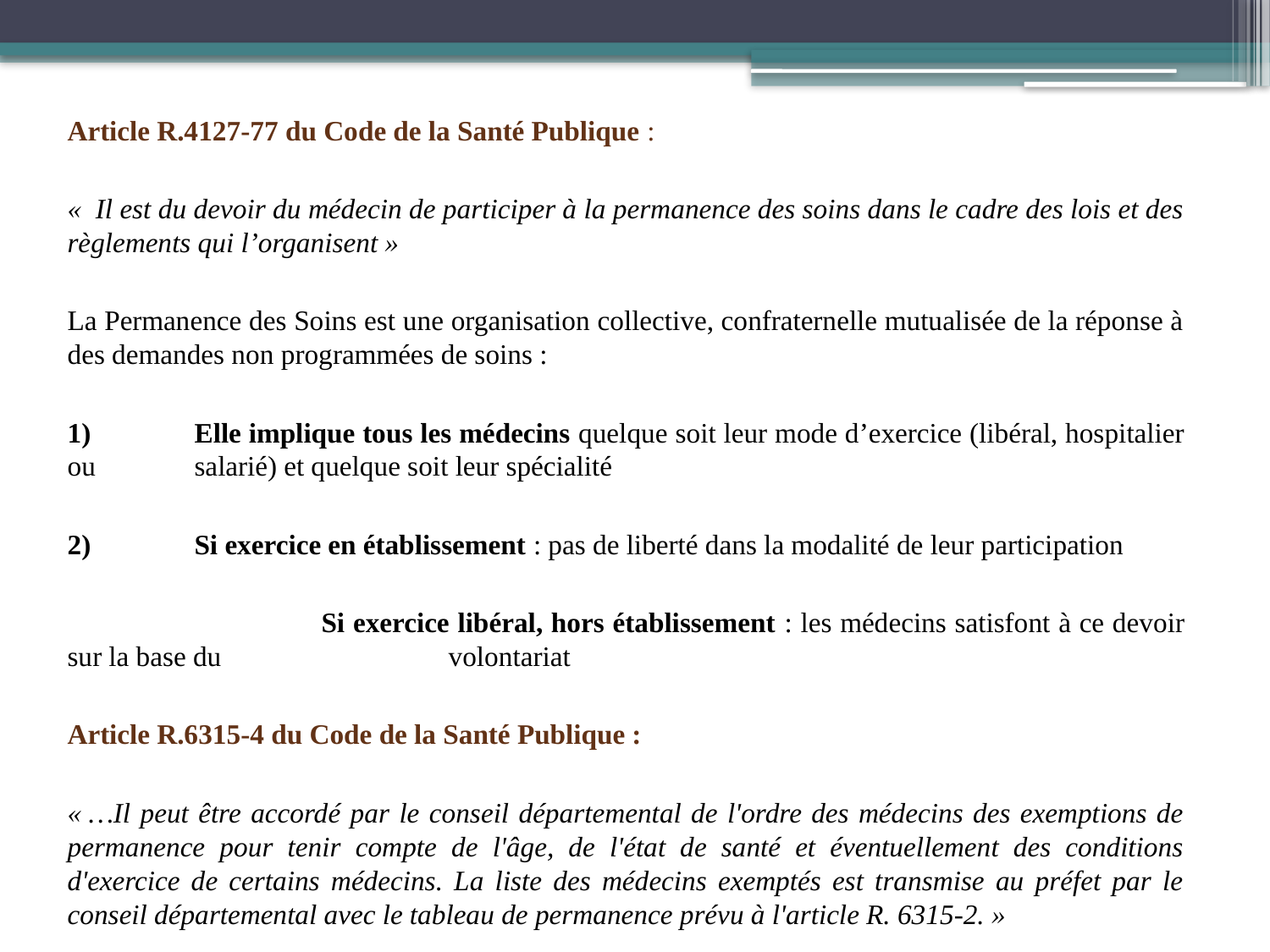

Article R.4127-77 du Code de la Santé Publique :

«  Il est du devoir du médecin de participer à la permanence des soins dans le cadre des lois et des règlements qui l’organisent »

La Permanence des Soins est une organisation collective, confraternelle mutualisée de la réponse à des demandes non programmées de soins :

1)	Elle implique tous les médecins quelque soit leur mode d’exercice (libéral, hospitalier ou 	salarié) et quelque soit leur spécialité

2) 	Si exercice en établissement : pas de liberté dans la modalité de leur participation

		Si exercice libéral, hors établissement : les médecins satisfont à ce devoir sur la base du 		volontariat

Article R.6315-4 du Code de la Santé Publique :

« …Il peut être accordé par le conseil départemental de l'ordre des médecins des exemptions de permanence pour tenir compte de l'âge, de l'état de santé et éventuellement des conditions d'exercice de certains médecins. La liste des médecins exemptés est transmise au préfet par le conseil départemental avec le tableau de permanence prévu à l'article R. 6315-2. »